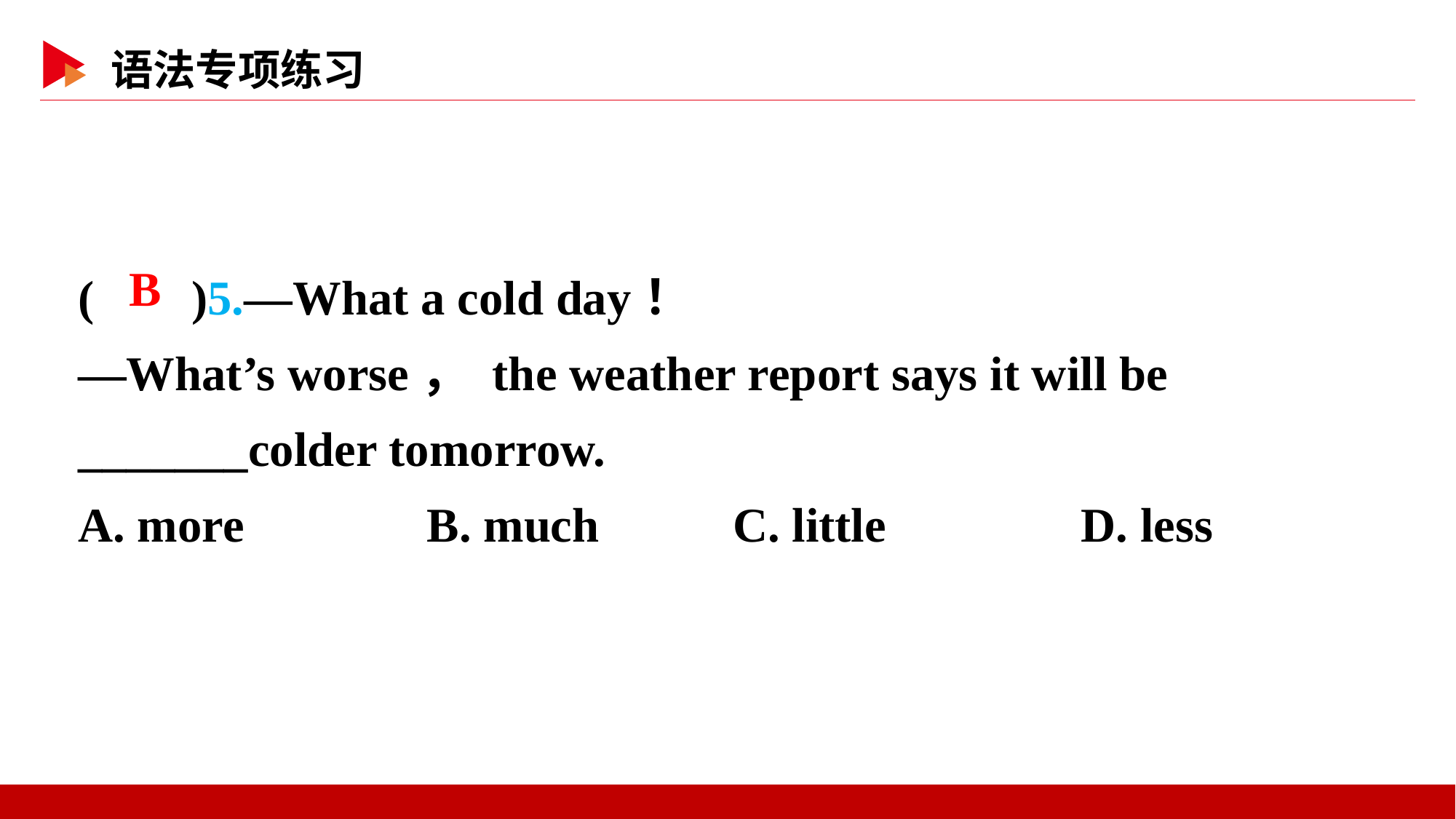

(        )5.—What a cold day！
—What’s worse， the weather report says it will be _______colder tomorrow.
A. more               B. much 		C. little                D. less
   B